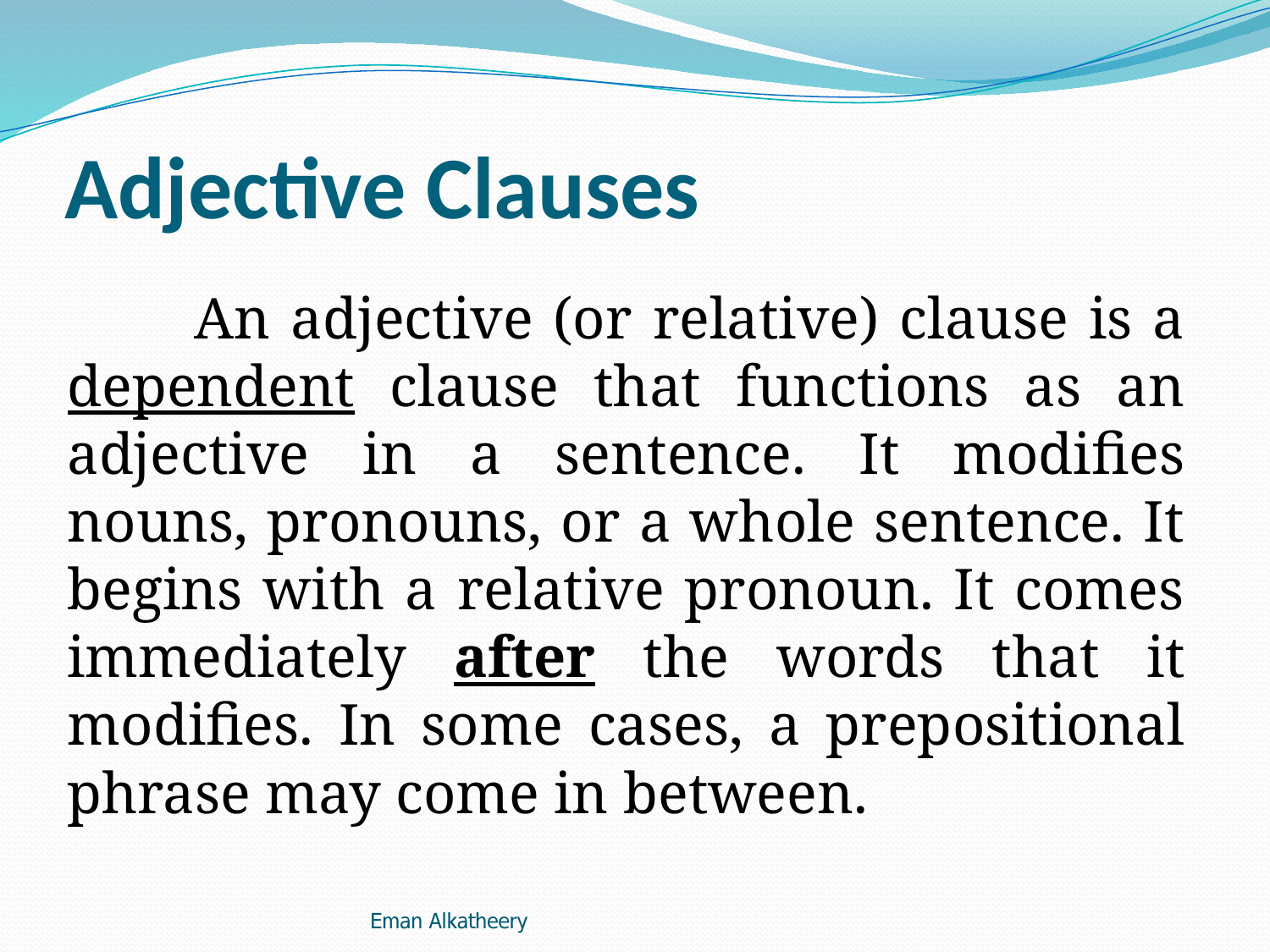

# Adjective Clauses
	An adjective (or relative) clause is a dependent clause that functions as an adjective in a sentence. It modifies nouns, pronouns, or a whole sentence. It begins with a relative pronoun. It comes immediately after the words that it modifies. In some cases, a prepositional phrase may come in between.
Eman Alkatheery